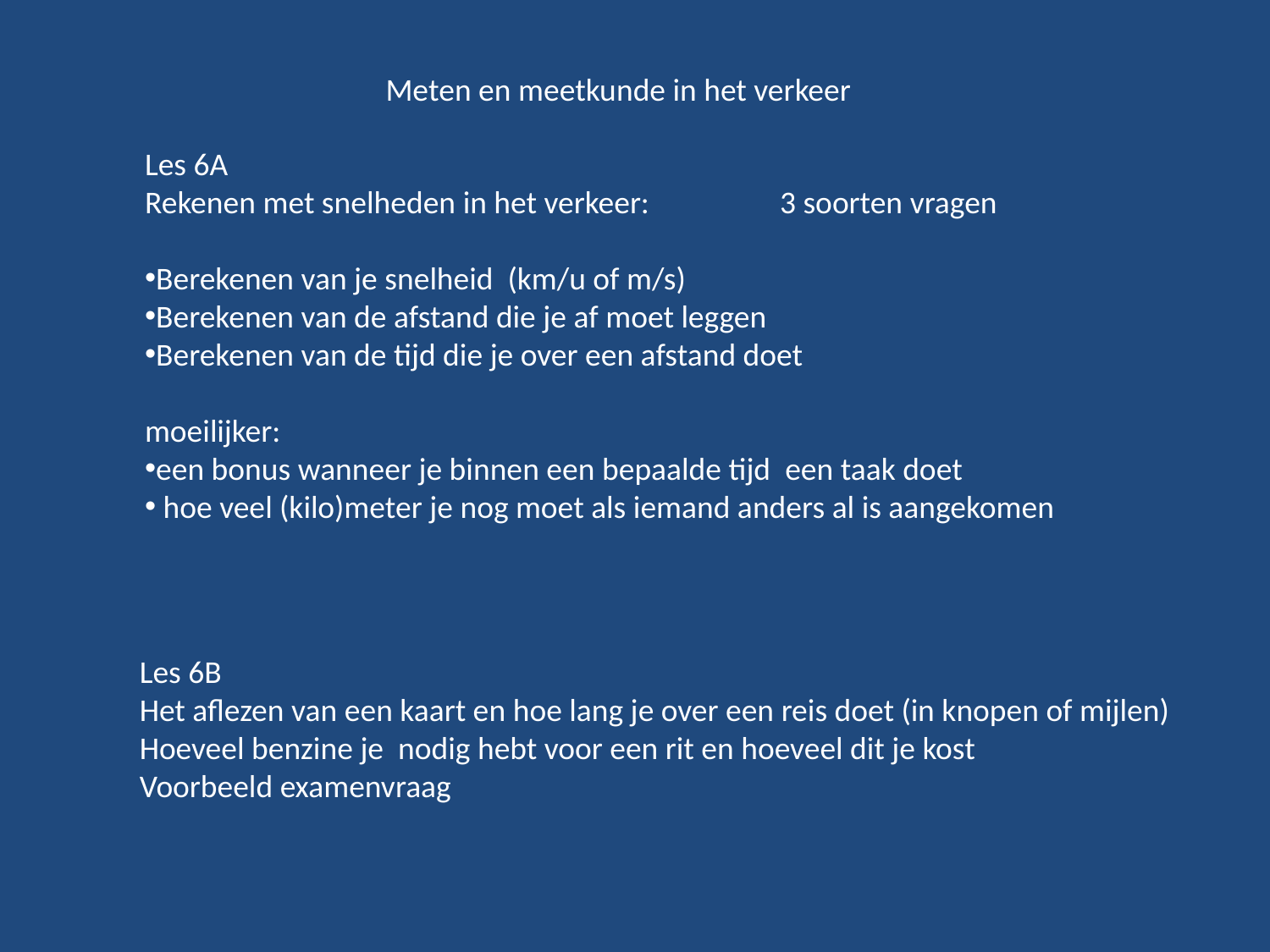

Meten en meetkunde in het verkeer
Les 6A
Rekenen met snelheden in het verkeer: 	3 soorten vragen

Berekenen van je snelheid  (km/u of m/s)
Berekenen van de afstand die je af moet leggen
Berekenen van de tijd die je over een afstand doet

moeilijker:
een bonus wanneer je binnen een bepaalde tijd  een taak doet
 hoe veel (kilo)meter je nog moet als iemand anders al is aangekomen

Les 6B
Het aflezen van een kaart en hoe lang je over een reis doet (in knopen of mijlen)
Hoeveel benzine je  nodig hebt voor een rit en hoeveel dit je kost
Voorbeeld examenvraag